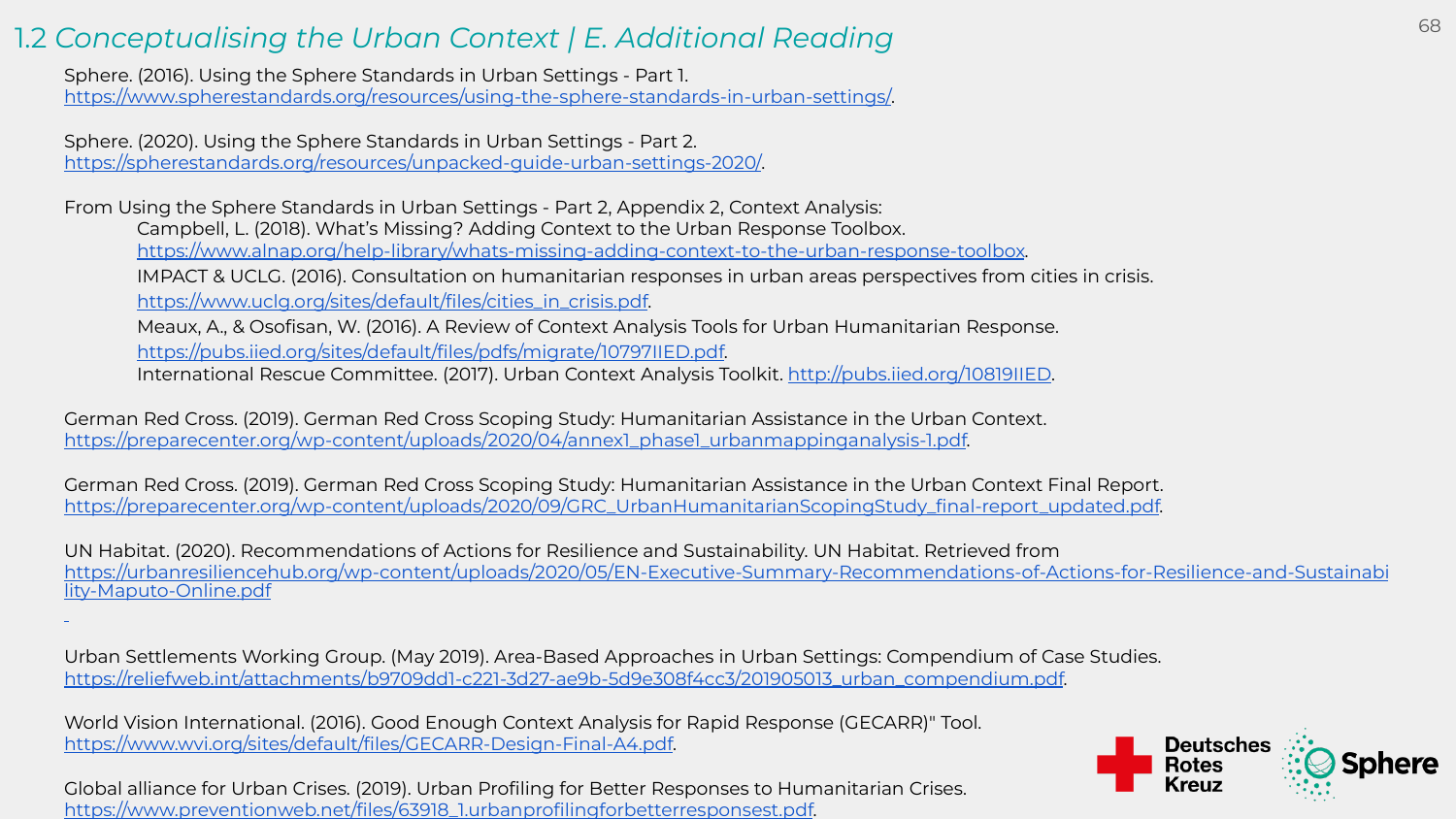

# 1.2 Conceptualising the Urban Context | E. Additional Reading
68
Sphere. (2016). Using the Sphere Standards in Urban Settings - Part 1. https://www.spherestandards.org/resources/using-the-sphere-standards-in-urban-settings/.

Sphere. (2020). Using the Sphere Standards in Urban Settings - Part 2. https://spherestandards.org/resources/unpacked-guide-urban-settings-2020/.

From Using the Sphere Standards in Urban Settings - Part 2, Appendix 2, Context Analysis:
Campbell, L. (2018). What’s Missing? Adding Context to the Urban Response Toolbox. https://www.alnap.org/help-library/whats-missing-adding-context-to-the-urban-response-toolbox.
IMPACT & UCLG. (2016). Consultation on humanitarian responses in urban areas perspectives from cities in crisis. https://www.uclg.org/sites/default/files/cities_in_crisis.pdf.
Meaux, A., & Osofisan, W. (2016). A Review of Context Analysis Tools for Urban Humanitarian Response. https://pubs.iied.org/sites/default/files/pdfs/migrate/10797IIED.pdf.
International Rescue Committee. (2017). Urban Context Analysis Toolkit. http://pubs.iied.org/10819IIED.

German Red Cross. (2019). German Red Cross Scoping Study: Humanitarian Assistance in the Urban Context. https://preparecenter.org/wp-content/uploads/2020/04/annex1_phase1_urbanmappinganalysis-1.pdf.

German Red Cross. (2019). German Red Cross Scoping Study: Humanitarian Assistance in the Urban Context Final Report. https://preparecenter.org/wp-content/uploads/2020/09/GRC_UrbanHumanitarianScopingStudy_final-report_updated.pdf.

UN Habitat. (2020). Recommendations of Actions for Resilience and Sustainability. UN Habitat. Retrieved from https://urbanresiliencehub.org/wp-content/uploads/2020/05/EN-Executive-Summary-Recommendations-of-Actions-for-Resilience-and-Sustainability-Maputo-Online.pdf

Urban Settlements Working Group. (May 2019). Area-Based Approaches in Urban Settings: Compendium of Case Studies. https://reliefweb.int/attachments/b9709dd1-c221-3d27-ae9b-5d9e308f4cc3/201905013_urban_compendium.pdf.

World Vision International. (2016). Good Enough Context Analysis for Rapid Response (GECARR)" Tool. https://www.wvi.org/sites/default/files/GECARR-Design-Final-A4.pdf.

Global alliance for Urban Crises. (2019). Urban Profiling for Better Responses to Humanitarian Crises. https://www.preventionweb.net/files/63918_1.urbanprofilingforbetterresponsest.pdf.